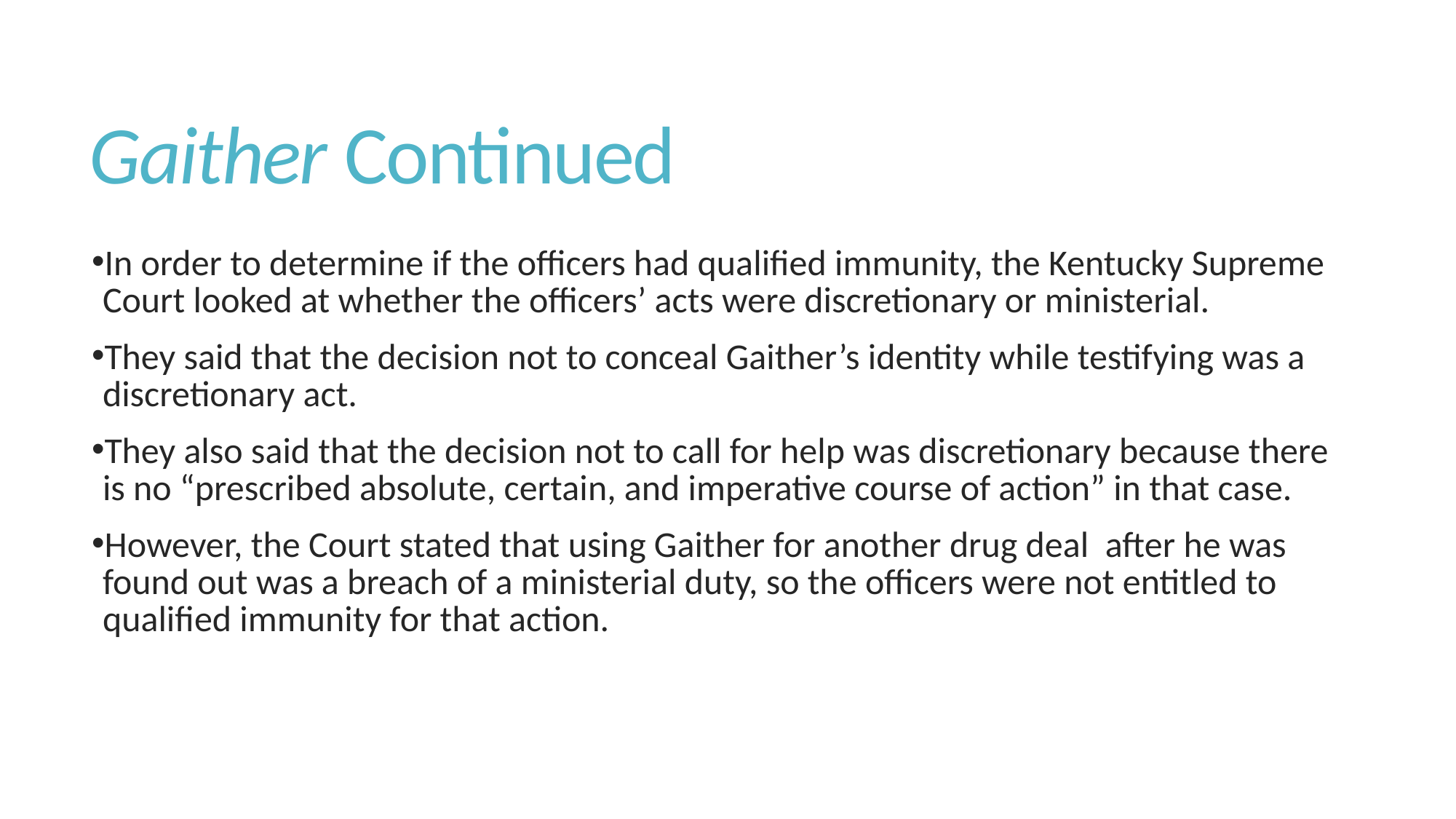

# Gaither Continued
In order to determine if the officers had qualified immunity, the Kentucky Supreme Court looked at whether the officers’ acts were discretionary or ministerial.
They said that the decision not to conceal Gaither’s identity while testifying was a discretionary act.
They also said that the decision not to call for help was discretionary because there is no “prescribed absolute, certain, and imperative course of action” in that case.
However, the Court stated that using Gaither for another drug deal  after he was found out was a breach of a ministerial duty, so the officers were not entitled to qualified immunity for that action.